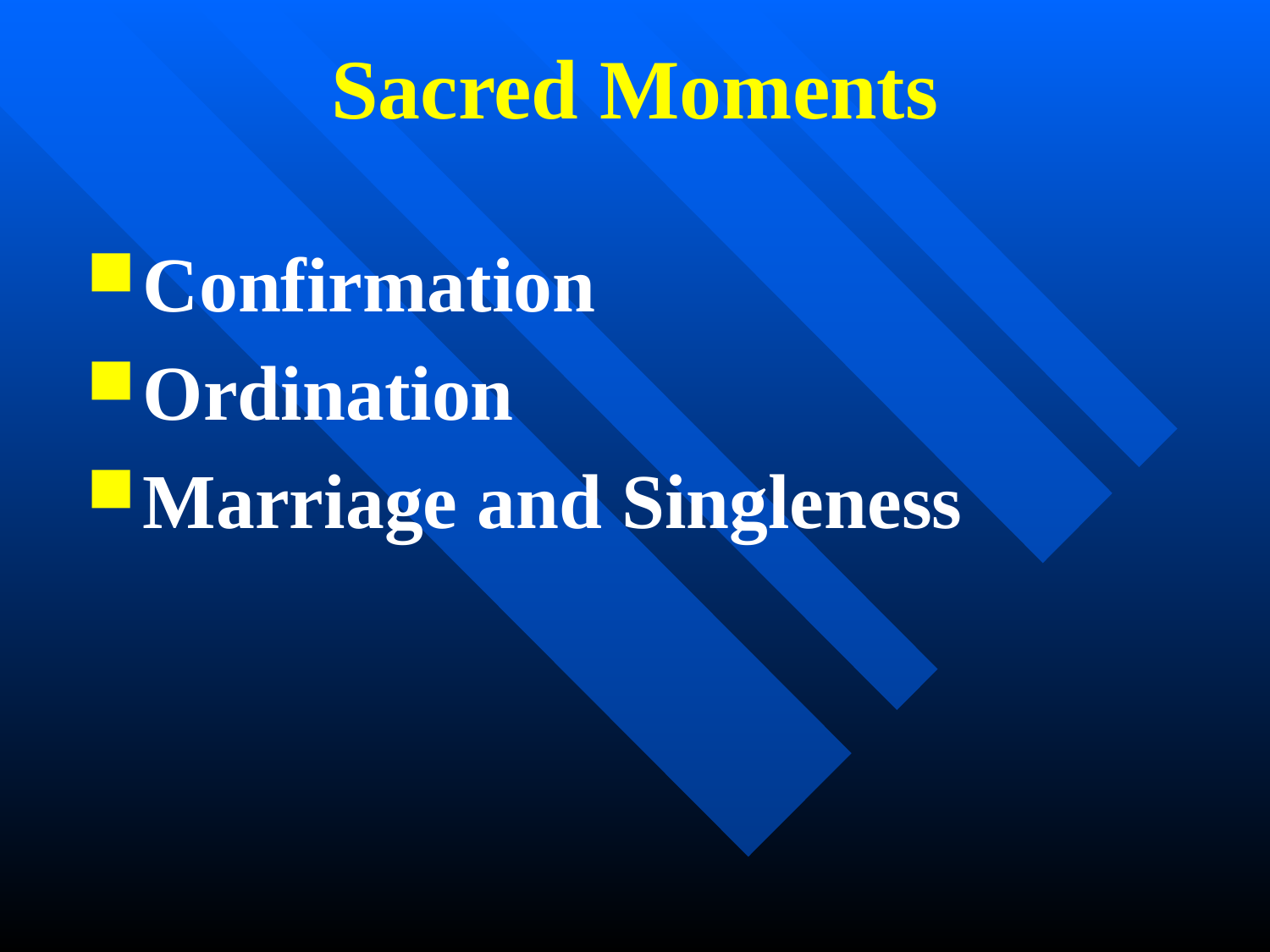

# Sacred Moments
Confirmation
Ordination
Marriage and Singleness